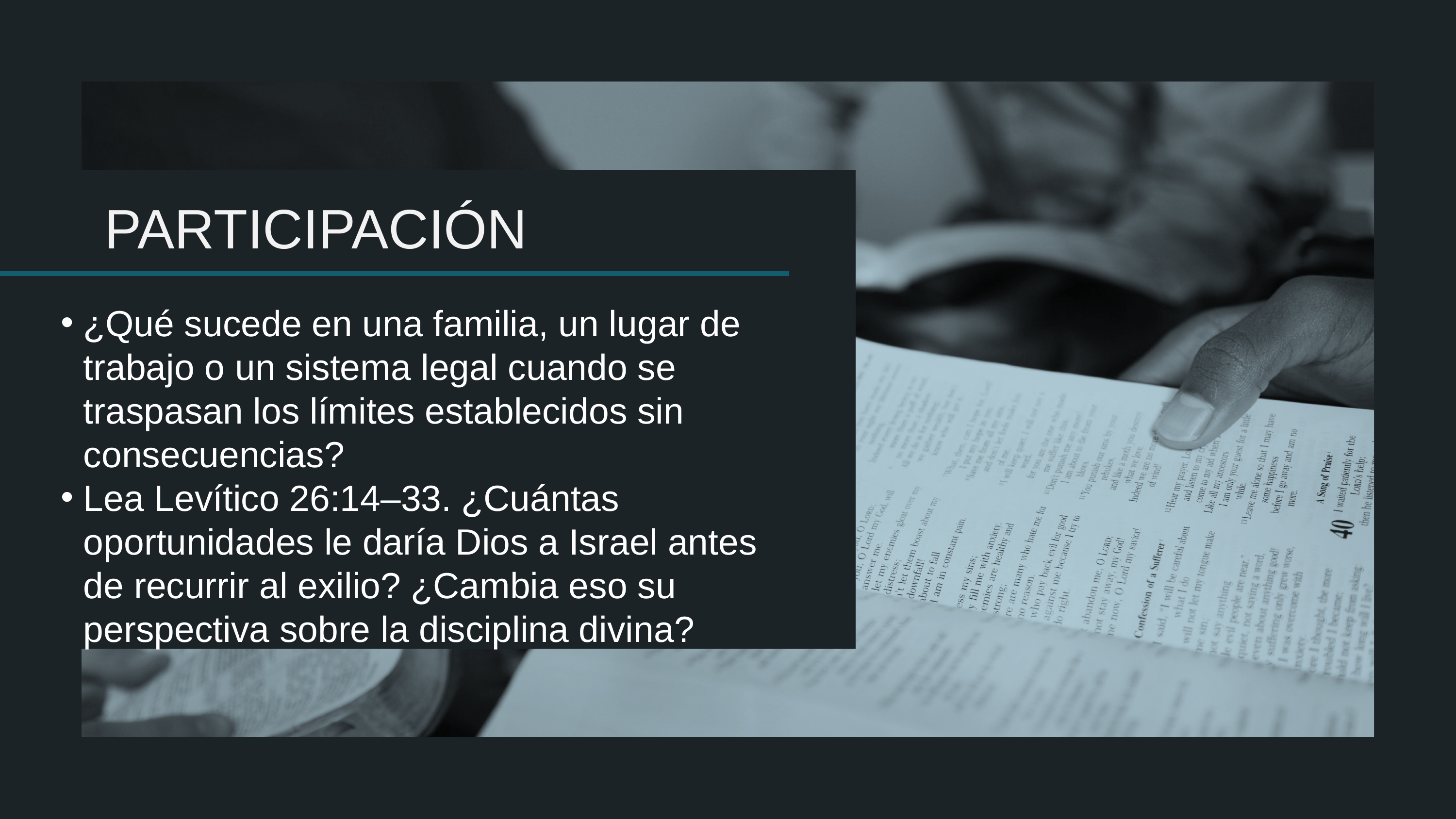

¿Qué sucede en una familia, un lugar de trabajo o un sistema legal cuando se traspasan los límites establecidos sin consecuencias?
Lea Levítico 26:14–33. ¿Cuántas oportunidades le daría Dios a Israel antes de recurrir al exilio? ¿Cambia eso su perspectiva sobre la disciplina divina?